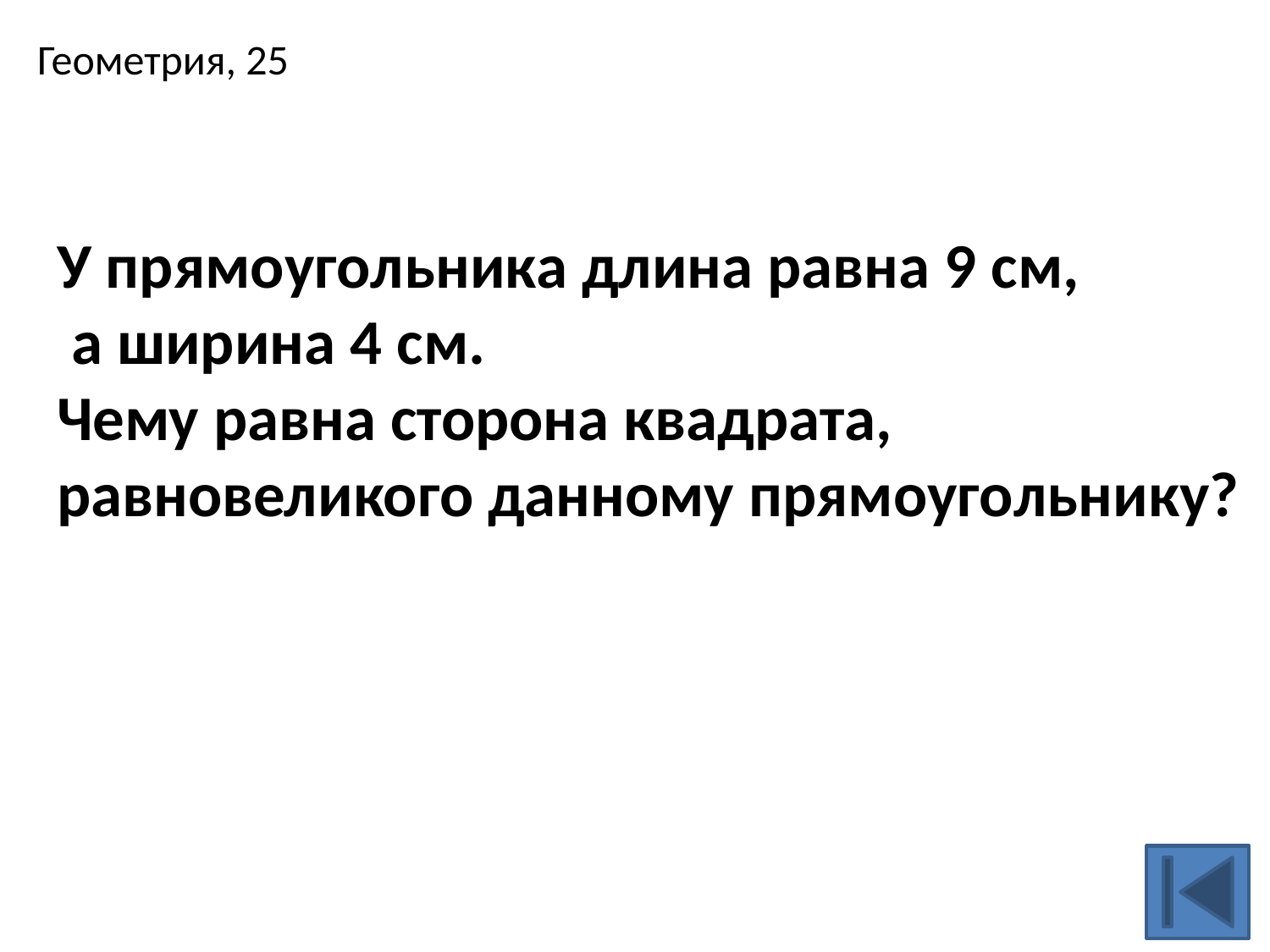

Геометрия, 25
У прямоугольника длина равна 9 см,
 а ширина 4 см.
Чему равна сторона квадрата,
равновеликого данному прямоугольнику?